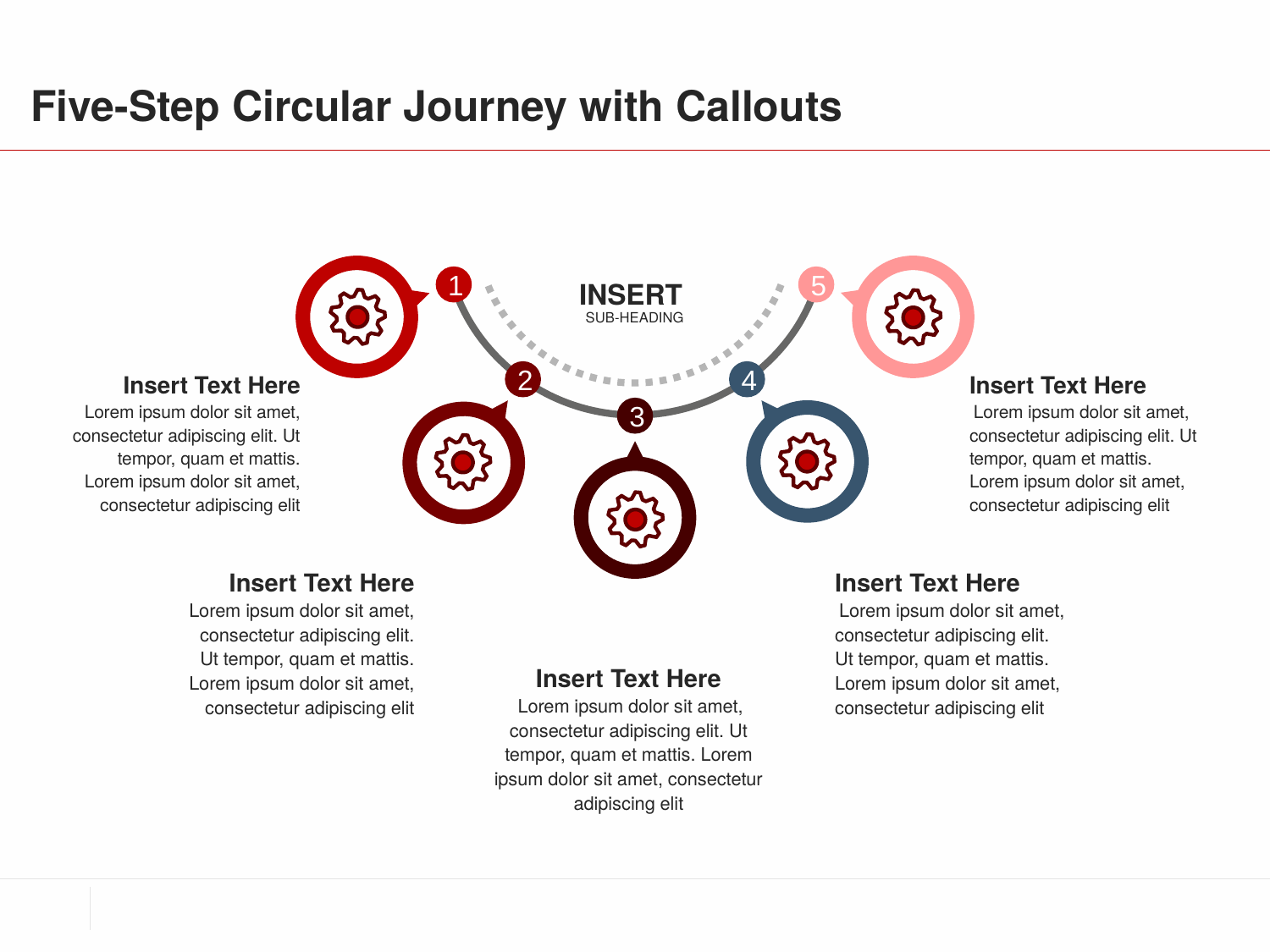

# Five-Step Circular Journey with Callouts

1
5
INSERT
SUB-HEADING

2
4
3

Insert Text Here
 Lorem ipsum dolor sit amet, consectetur adipiscing elit. Ut tempor, quam et mattis. Lorem ipsum dolor sit amet, consectetur adipiscing elit
Insert Text Here
 Lorem ipsum dolor sit amet, consectetur adipiscing elit. Ut tempor, quam et mattis. Lorem ipsum dolor sit amet, consectetur adipiscing elit
Insert Text Here
 Lorem ipsum dolor sit amet, consectetur adipiscing elit. Ut tempor, quam et mattis. Lorem ipsum dolor sit amet, consectetur adipiscing elit
Insert Text Here
 Lorem ipsum dolor sit amet, consectetur adipiscing elit. Ut tempor, quam et mattis. Lorem ipsum dolor sit amet, consectetur adipiscing elit
Insert Text Here
 Lorem ipsum dolor sit amet, consectetur adipiscing elit. Ut tempor, quam et mattis. Lorem ipsum dolor sit amet, consectetur adipiscing elit